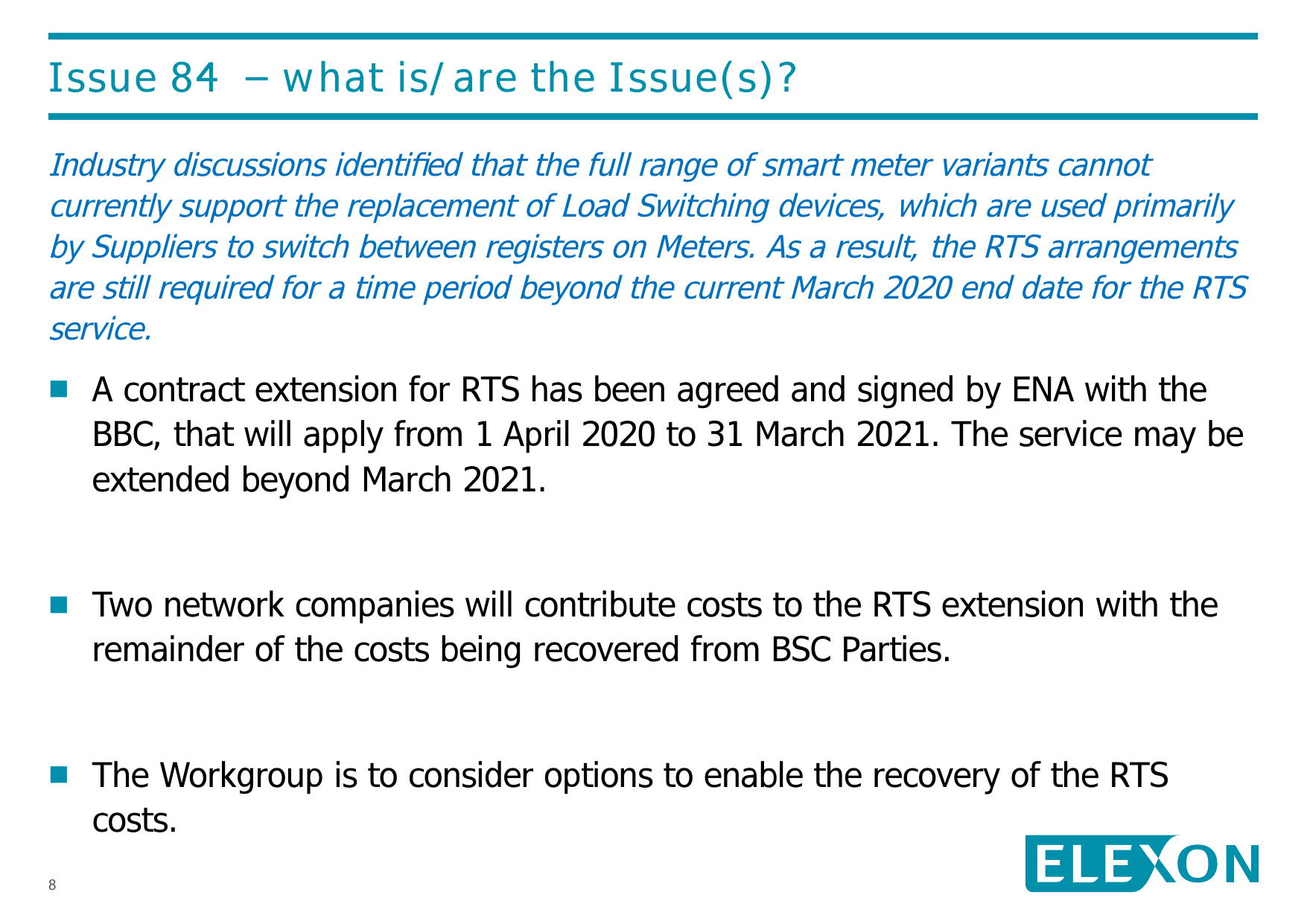

# Issue 84  – what is/are the Issue(s)?
Industry discussions identified that the full range of smart meter variants cannot currently support the replacement of Load Switching devices, which are used primarily by Suppliers to switch between registers on Meters. As a result, the RTS arrangements are still required for a time period beyond the current March 2020 end date for the RTS service.
A contract extension for RTS has been agreed and signed by ENA with the BBC, that will apply from 1 April 2020 to 31 March 2021. The service may be extended beyond March 2021.

Two network companies will contribute costs to the RTS extension with the remainder of the costs being recovered from BSC Parties.

The Workgroup is to consider options to enable the recovery of the RTS costs.

8